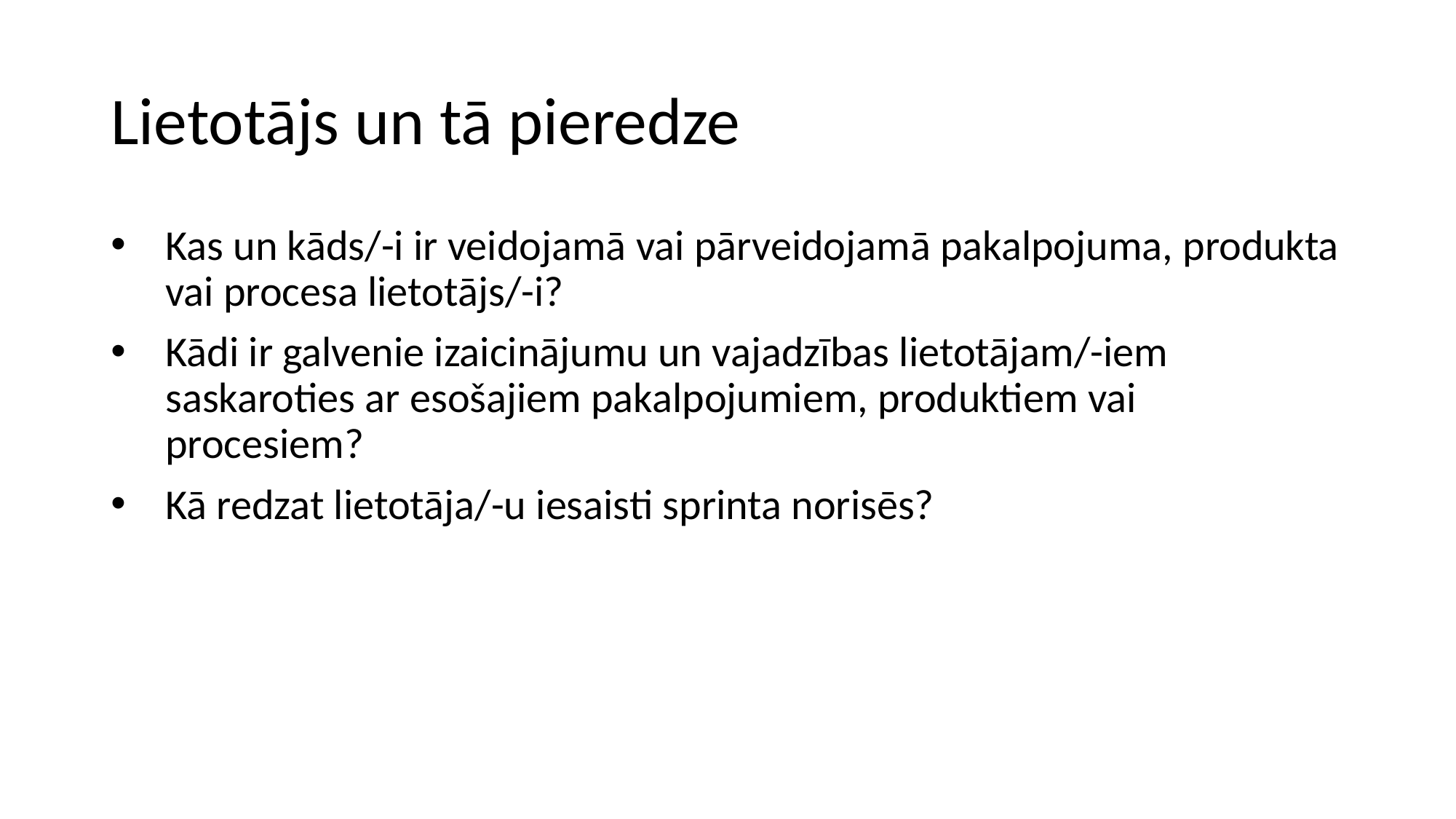

# Lietotājs un tā pieredze
Kas un kāds/-i ir veidojamā vai pārveidojamā pakalpojuma, produkta vai procesa lietotājs/-i?
Kādi ir galvenie izaicinājumu un vajadzības lietotājam/-iem saskaroties ar esošajiem pakalpojumiem, produktiem vai procesiem?
Kā redzat lietotāja/-u iesaisti sprinta norisēs?